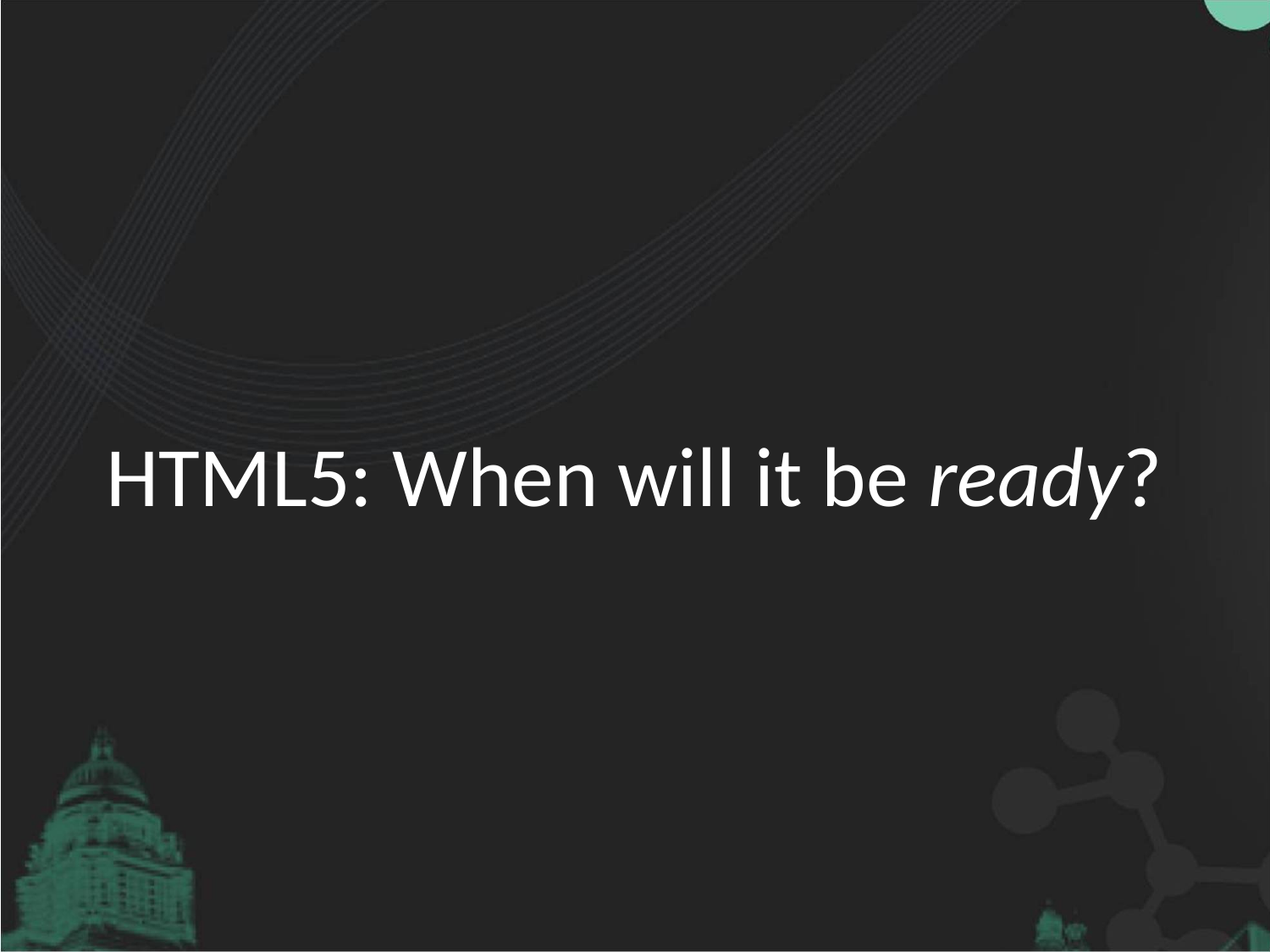

#
HTML5: When will it be ready?